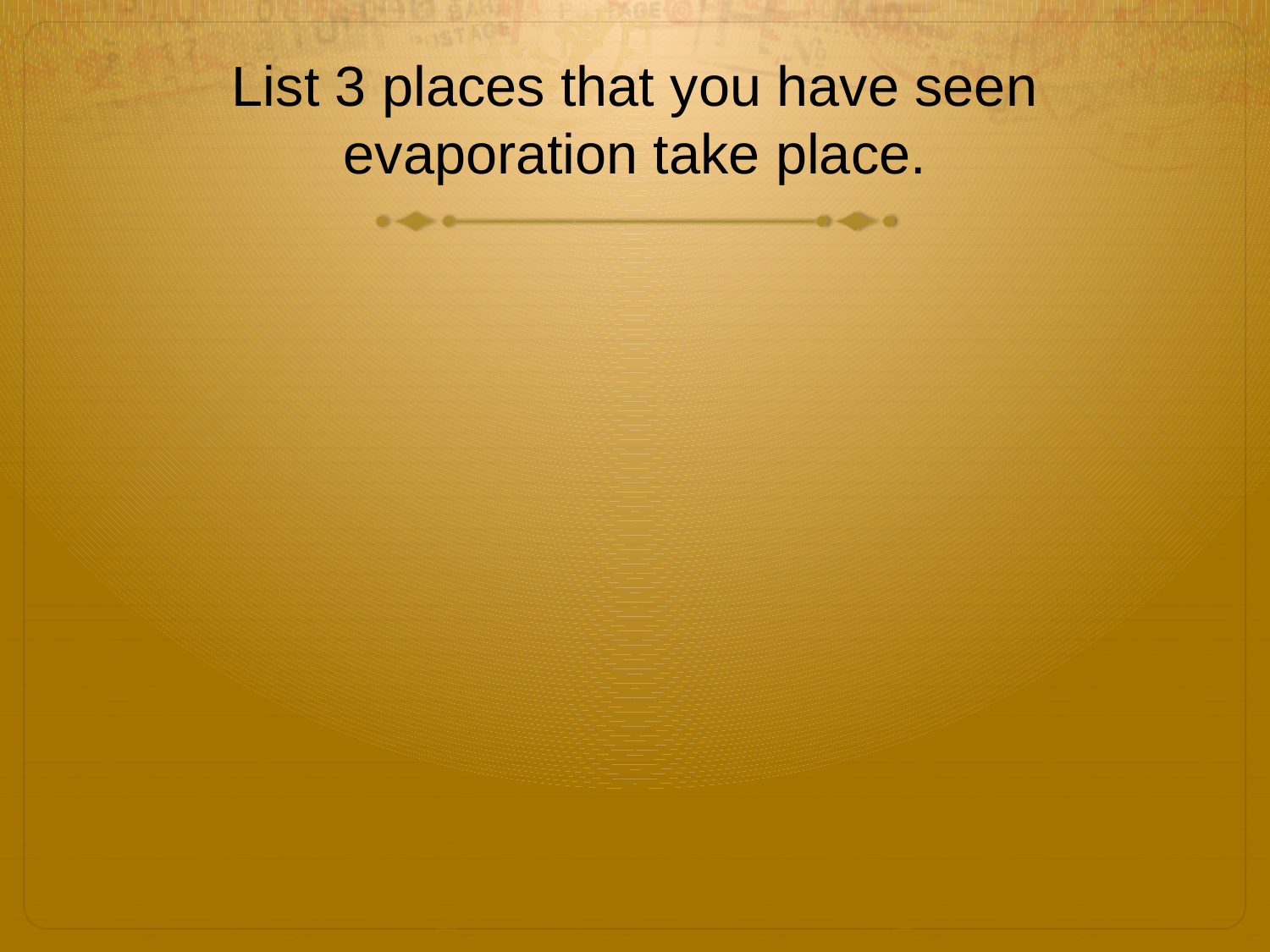

# List 3 places that you have seen evaporation take place.